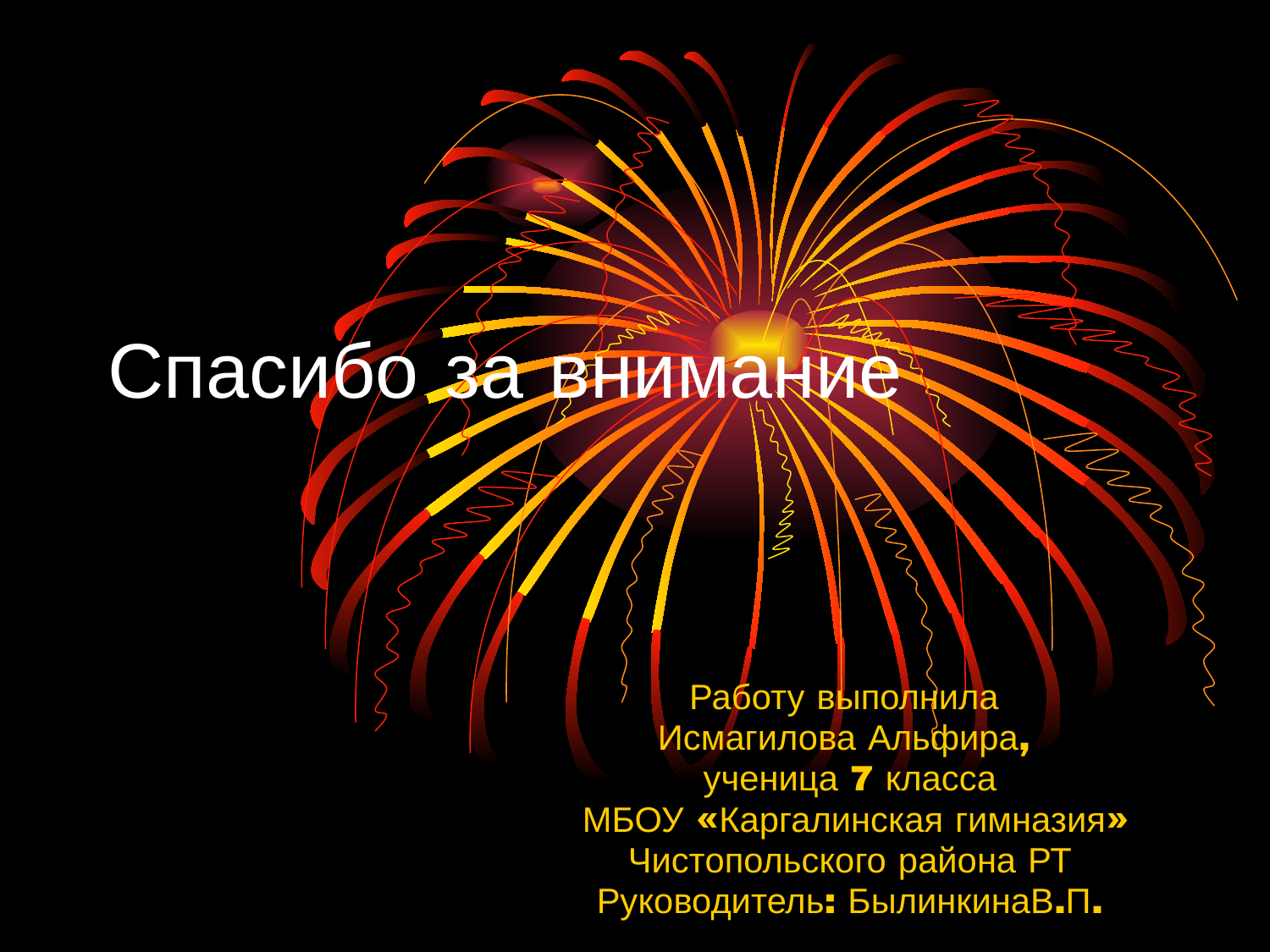

# Спасибо за внимание
Работу выполнила
Исмагилова Альфира,
ученица 7 класса
 МБОУ «Каргалинская гимназия»
Чистопольского района РТ
Руководитель: БылинкинаВ.П.